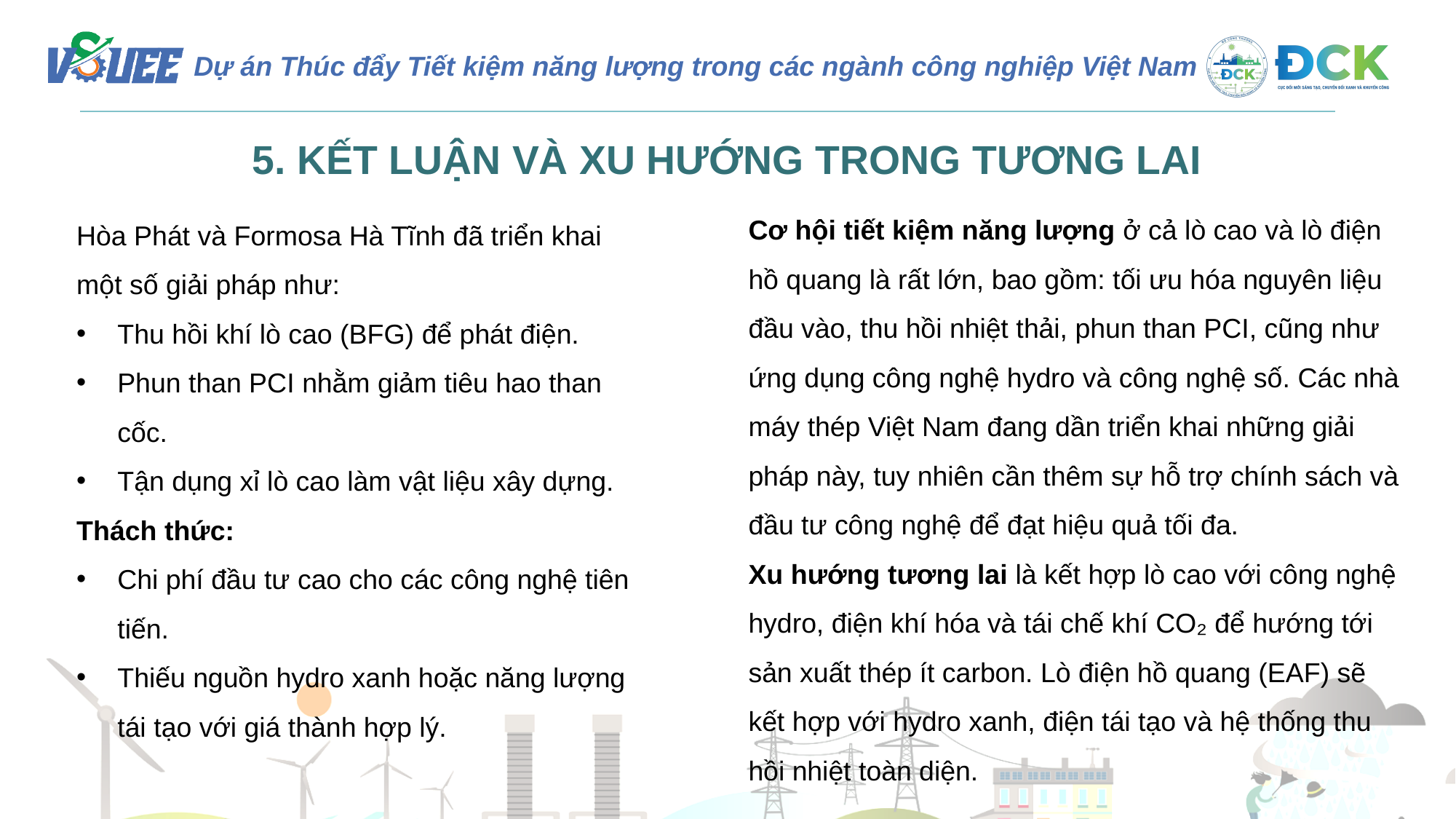

5. KẾT LUẬN VÀ XU HƯỚNG TRONG TƯƠNG LAI
Hòa Phát và Formosa Hà Tĩnh đã triển khai một số giải pháp như:
Thu hồi khí lò cao (BFG) để phát điện.
Phun than PCI nhằm giảm tiêu hao than cốc.
Tận dụng xỉ lò cao làm vật liệu xây dựng.
Thách thức:
Chi phí đầu tư cao cho các công nghệ tiên tiến.
Thiếu nguồn hydro xanh hoặc năng lượng tái tạo với giá thành hợp lý.
Cơ hội tiết kiệm năng lượng ở cả lò cao và lò điện hồ quang là rất lớn, bao gồm: tối ưu hóa nguyên liệu đầu vào, thu hồi nhiệt thải, phun than PCI, cũng như ứng dụng công nghệ hydro và công nghệ số. Các nhà máy thép Việt Nam đang dần triển khai những giải pháp này, tuy nhiên cần thêm sự hỗ trợ chính sách và đầu tư công nghệ để đạt hiệu quả tối đa.
Xu hướng tương lai là kết hợp lò cao với công nghệ hydro, điện khí hóa và tái chế khí CO₂ để hướng tới sản xuất thép ít carbon. Lò điện hồ quang (EAF) sẽ kết hợp với hydro xanh, điện tái tạo và hệ thống thu hồi nhiệt toàn diện.